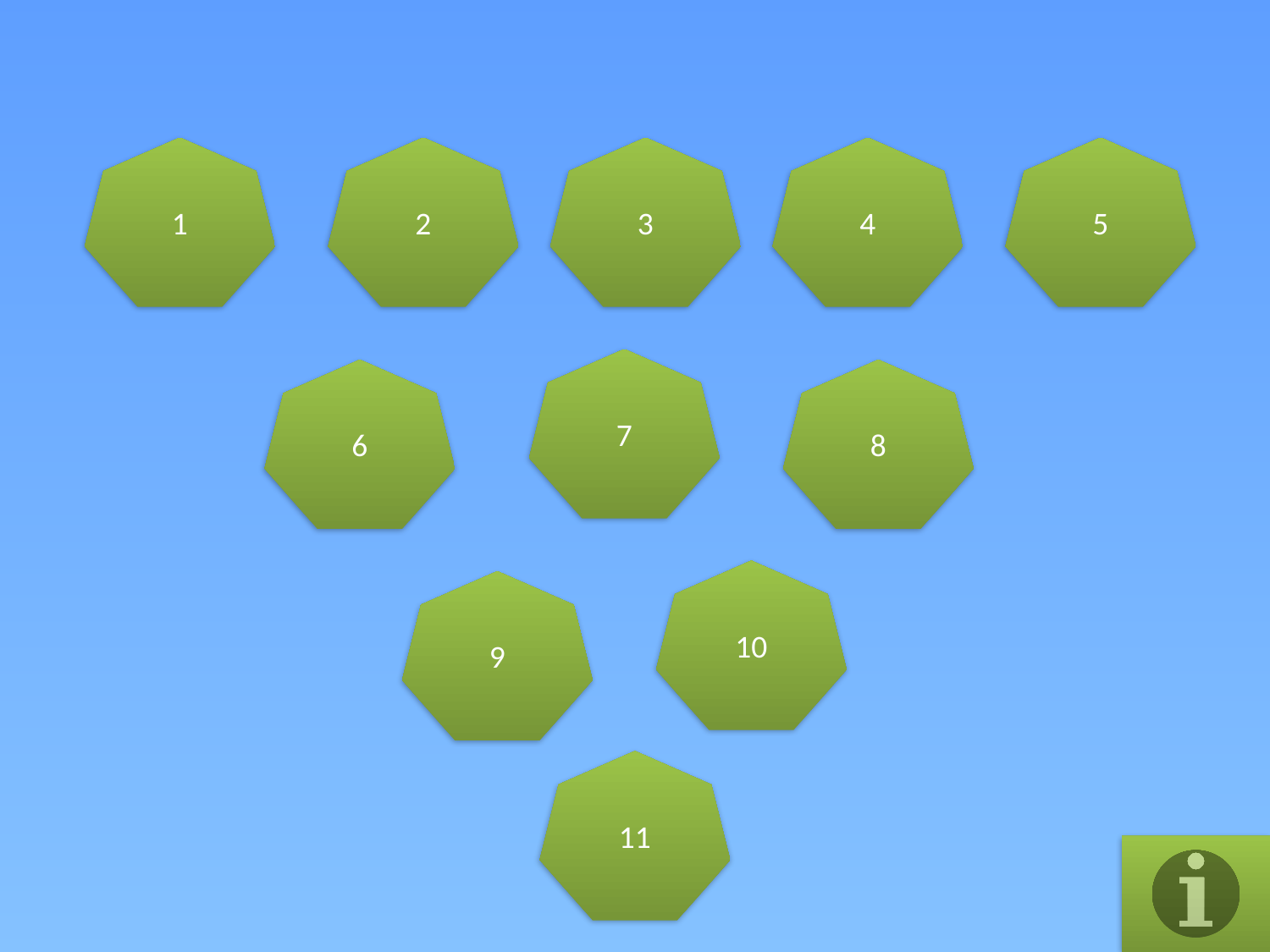

#
1
2
3
4
5

7
6
8
10
9
11